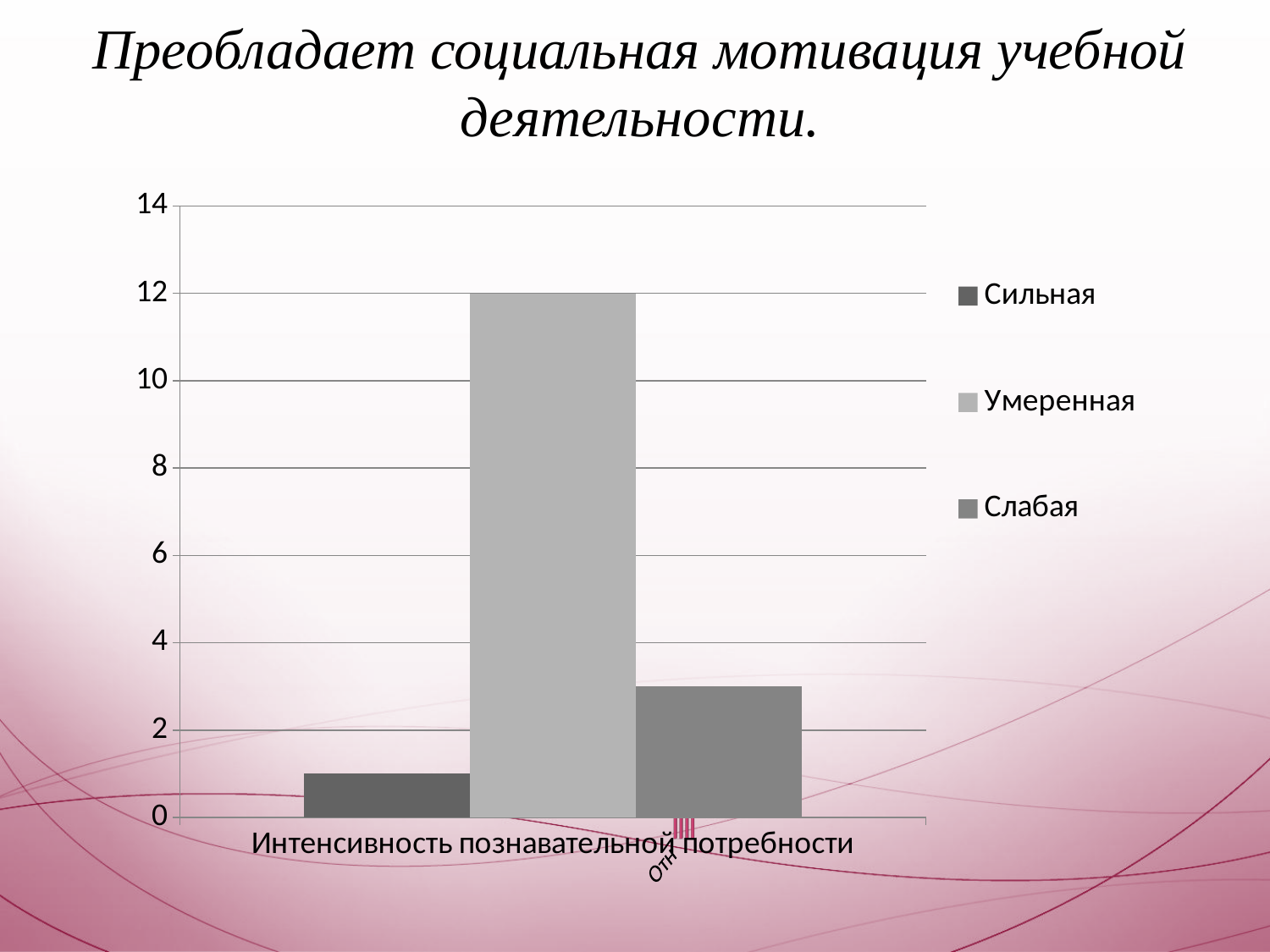

Преобладает социальная мотивация учебной деятельности.

### Chart

| Category | Сильная | Умеренная | Слабая |
|---|---|---|---|
| Интенсивность познавательной потребности | 1.0 | 12.0 | 3.0 |

[unsupported chart]